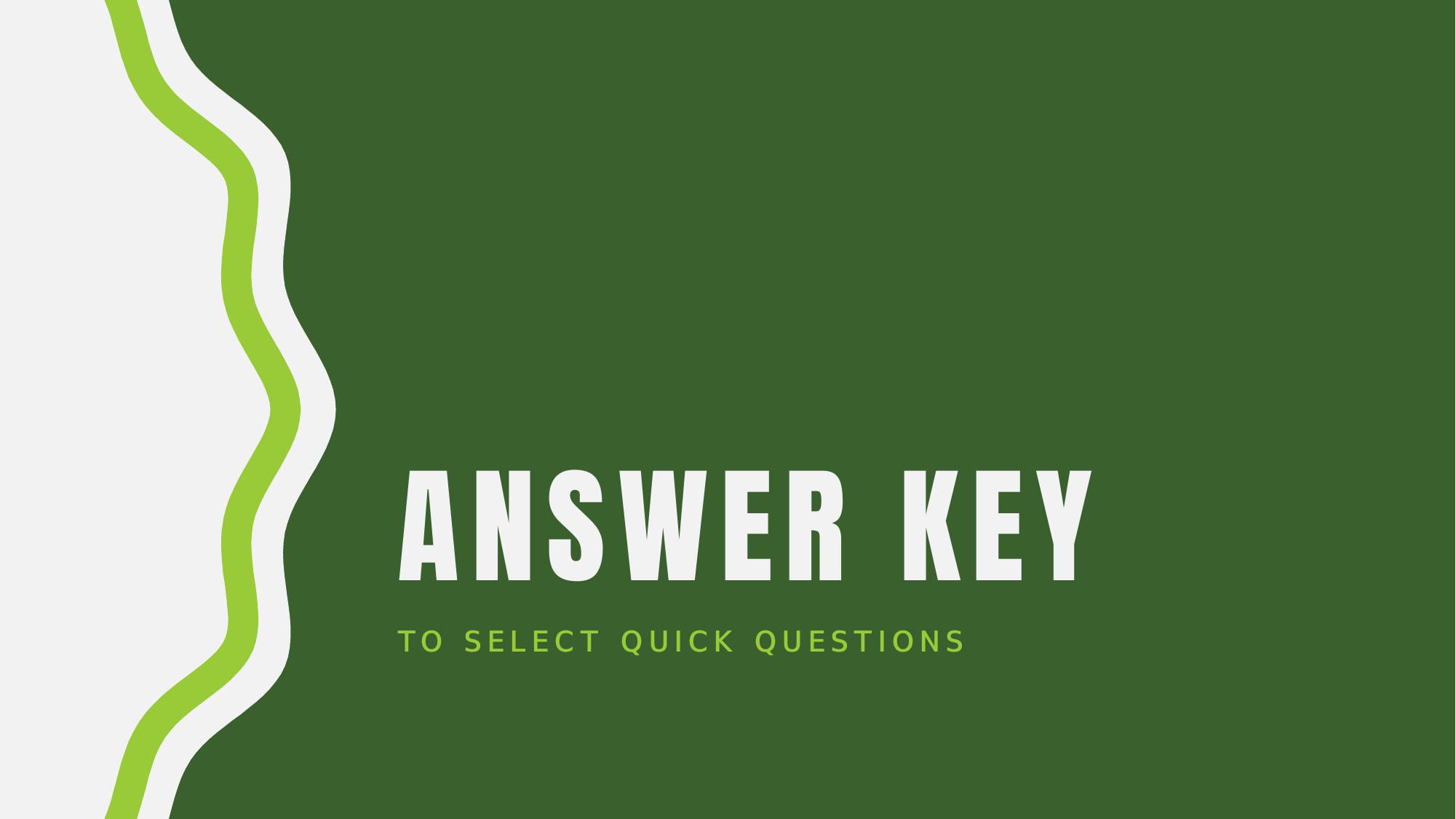

# Answer key
To select Quick questions